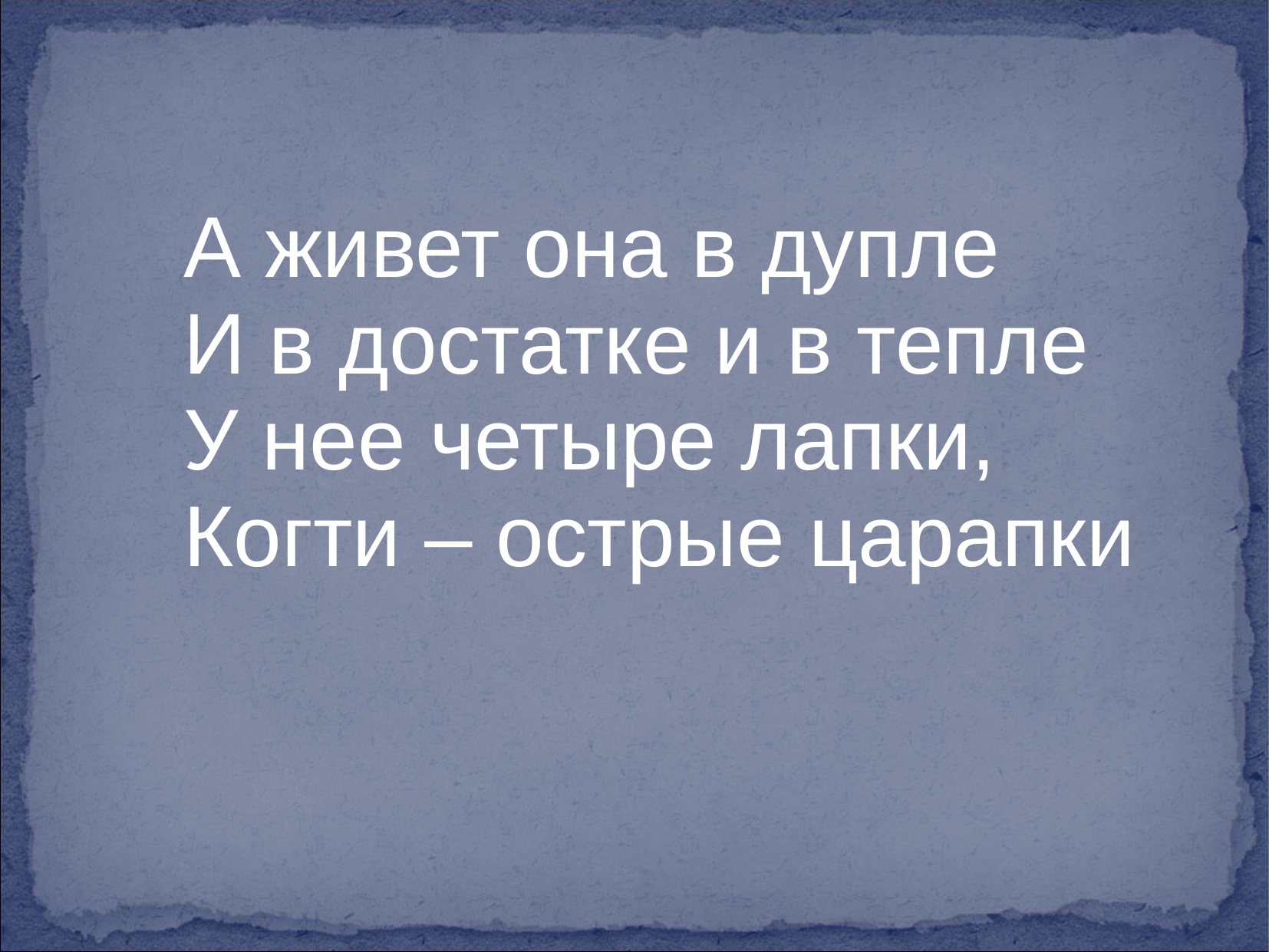

А живет она в дупле
И в достатке и в тепле
У нее четыре лапки,
Когти – острые царапки